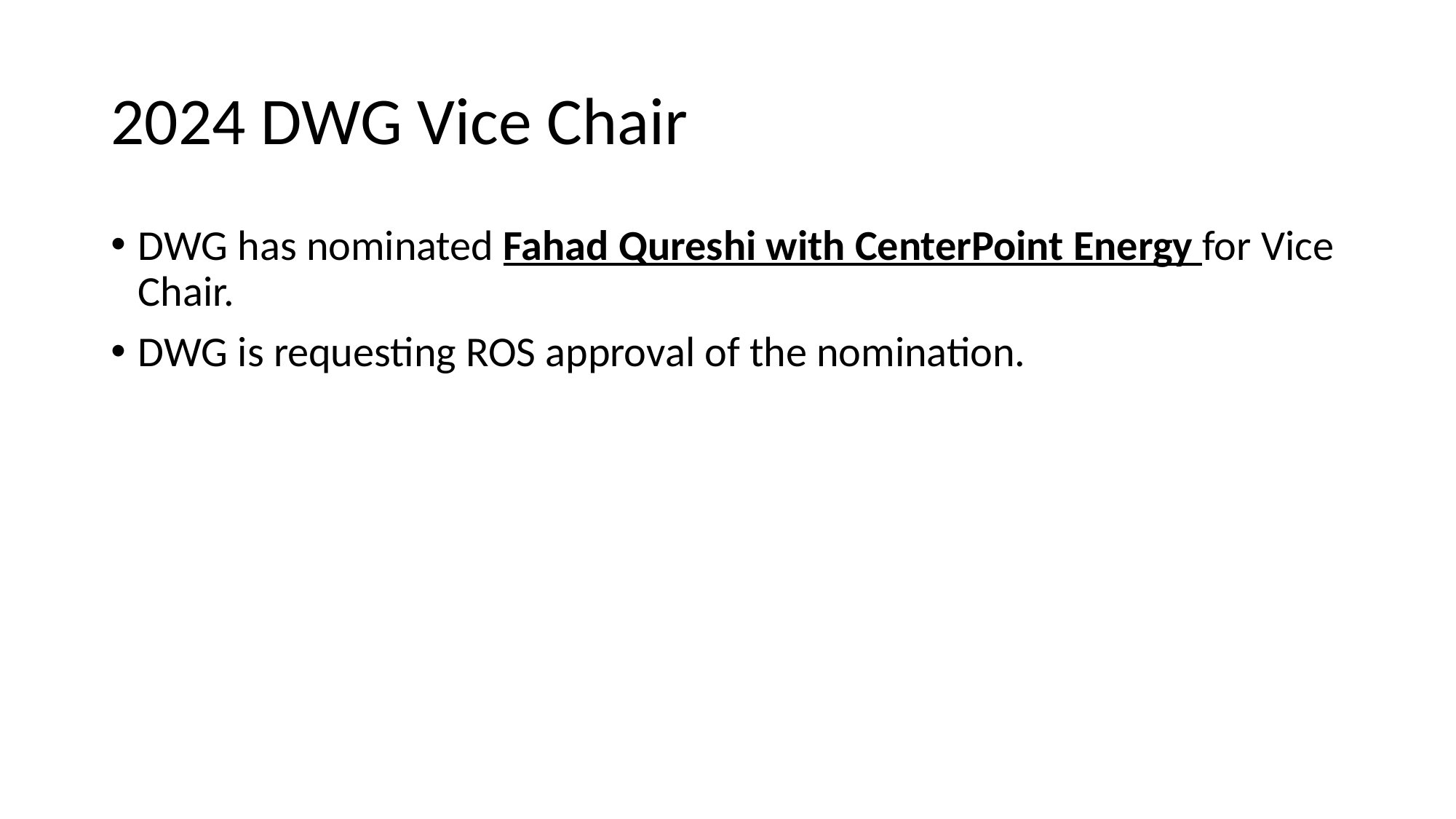

# 2024 DWG Vice Chair
DWG has nominated Fahad Qureshi with CenterPoint Energy for Vice Chair.
DWG is requesting ROS approval of the nomination.